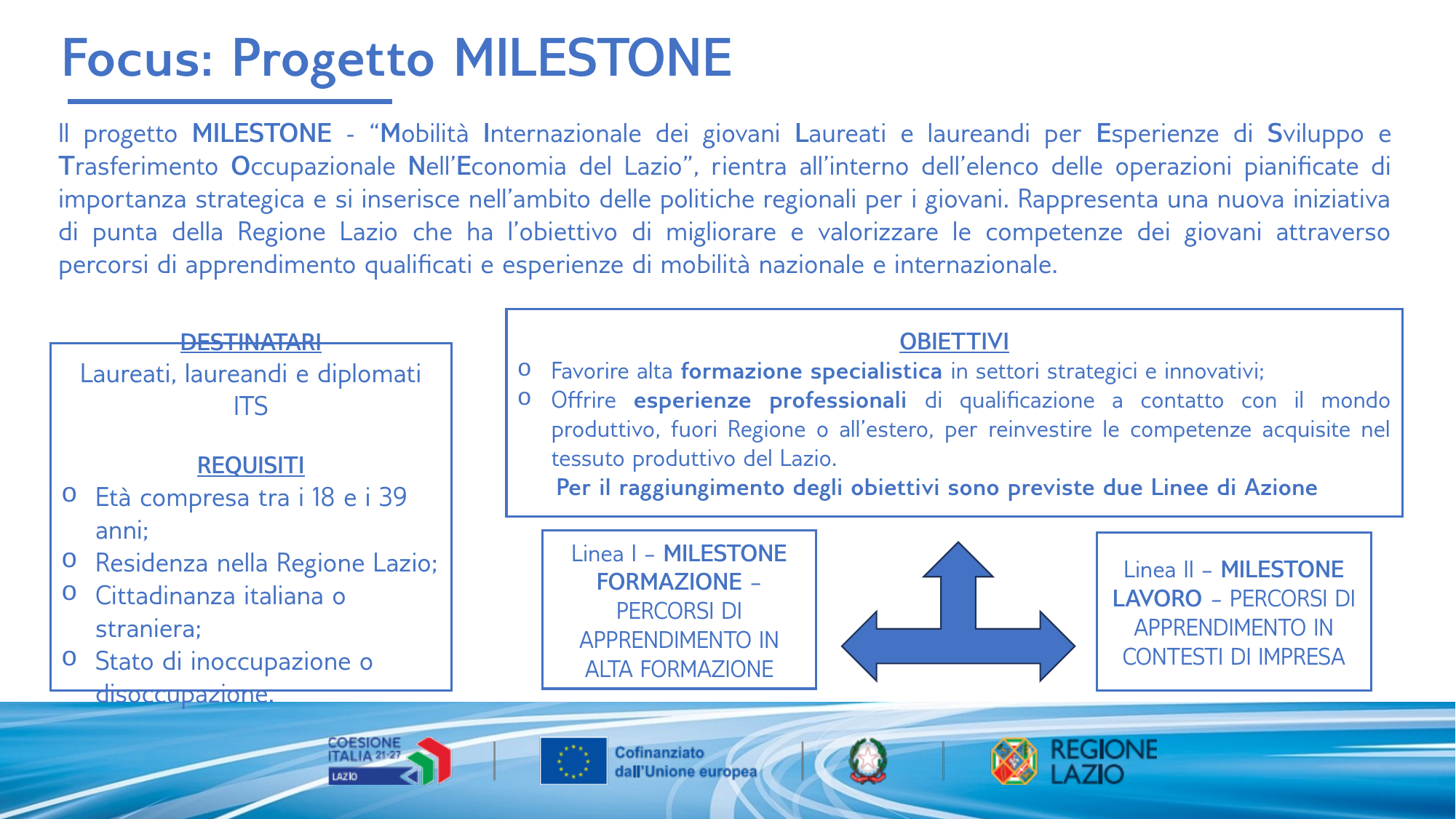

Focus: Progetto MILESTONE
Il progetto MILESTONE - “Mobilità Internazionale dei giovani Laureati e laureandi per Esperienze di Sviluppo e Trasferimento Occupazionale Nell’Economia del Lazio”, rientra all’interno dell’elenco delle operazioni pianificate di importanza strategica e si inserisce nell’ambito delle politiche regionali per i giovani. Rappresenta una nuova iniziativa di punta della Regione Lazio che ha l’obiettivo di migliorare e valorizzare le competenze dei giovani attraverso percorsi di apprendimento qualificati e esperienze di mobilità nazionale e internazionale.
OBIETTIVI
Favorire alta formazione specialistica in settori strategici e innovativi;
Offrire esperienze professionali di qualificazione a contatto con il mondo produttivo, fuori Regione o all’estero, per reinvestire le competenze acquisite nel tessuto produttivo del Lazio.
     Per il raggiungimento degli obiettivi sono previste due Linee di Azione
DESTINATARI
Laureati, laureandi e diplomati ITS

REQUISITI
Età compresa tra i 18 e i 39 anni;
Residenza nella Regione Lazio;
Cittadinanza italiana o straniera;
Stato di inoccupazione o        disoccupazione.

Linea I – MILESTONE FORMAZIONE – PERCORSI DI APPRENDIMENTO IN ALTA FORMAZIONE

Linea II – MILESTONE LAVORO – PERCORSI DI APPRENDIMENTO IN CONTESTI DI IMPRESA